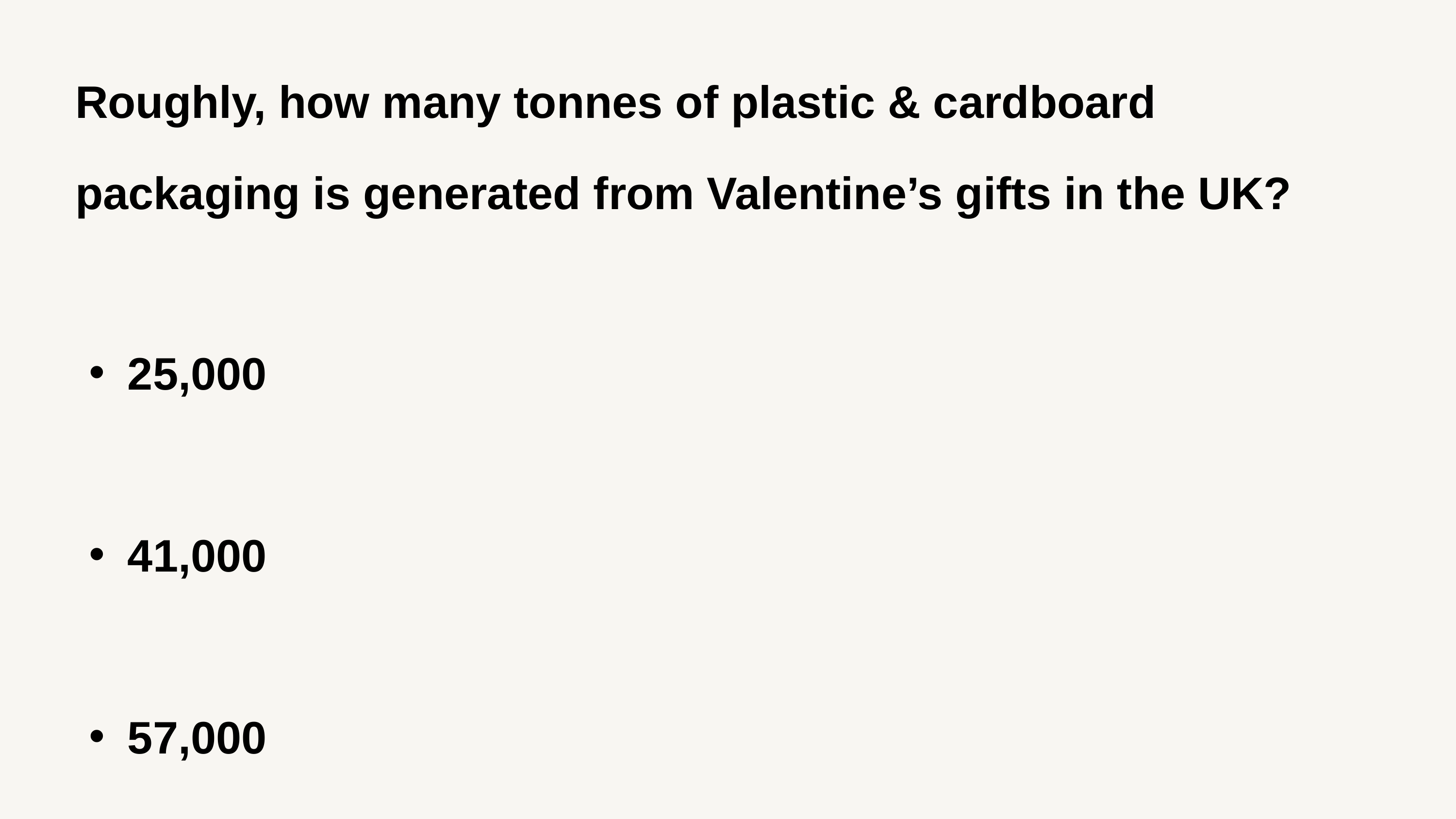

Roughly, how many tonnes of plastic & cardboard packaging is generated from Valentine’s gifts in the UK?
25,000

41,000

57,000